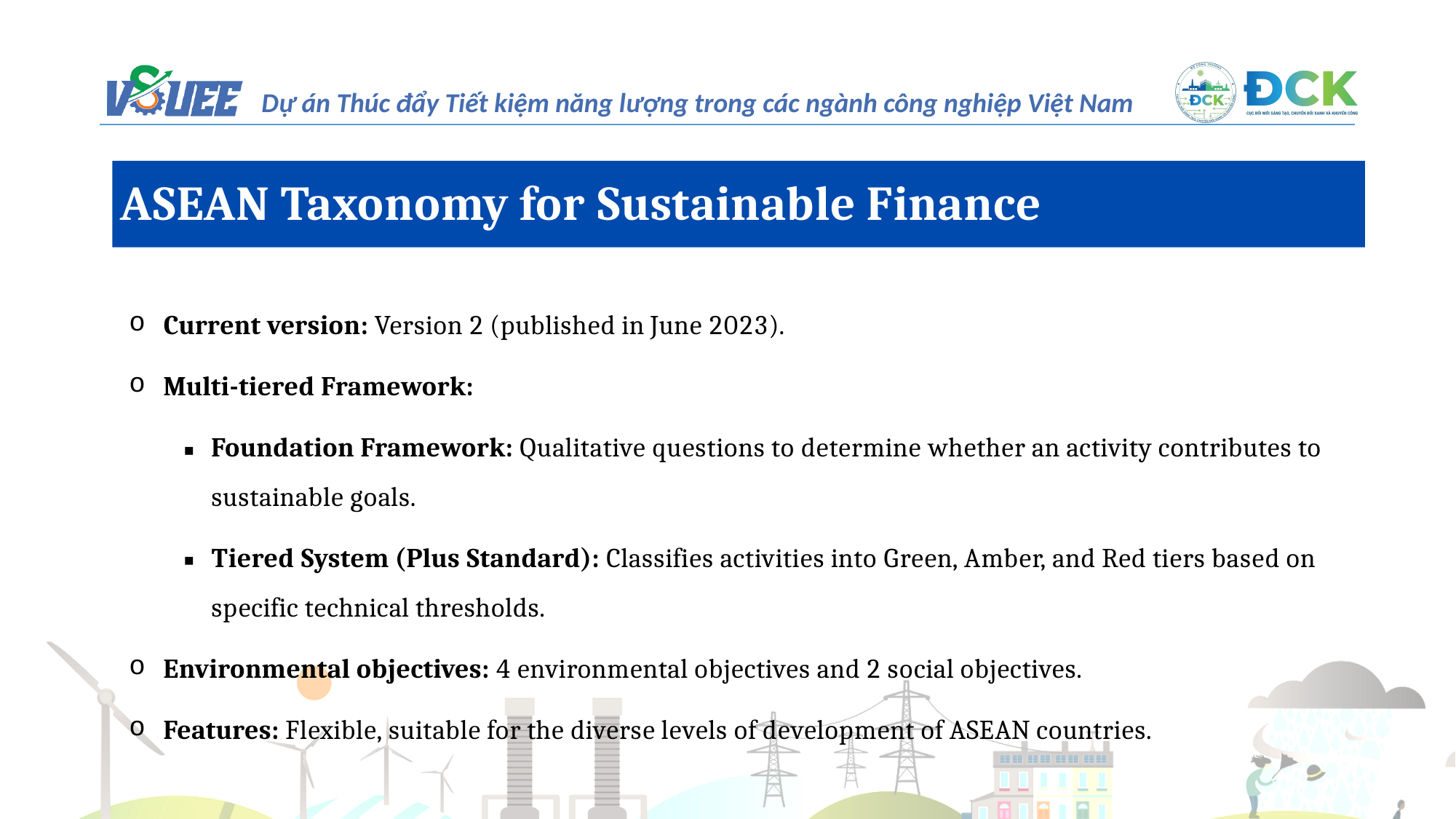

ASEAN Taxonomy for Sustainable Finance
Current version: Version 2 (published in June 2023).
Multi-tiered Framework:
Foundation Framework: Qualitative questions to determine whether an activity contributes to sustainable goals.
Tiered System (Plus Standard): Classifies activities into Green, Amber, and Red tiers based on specific technical thresholds.
Environmental objectives: 4 environmental objectives and 2 social objectives.
Features: Flexible, suitable for the diverse levels of development of ASEAN countries.